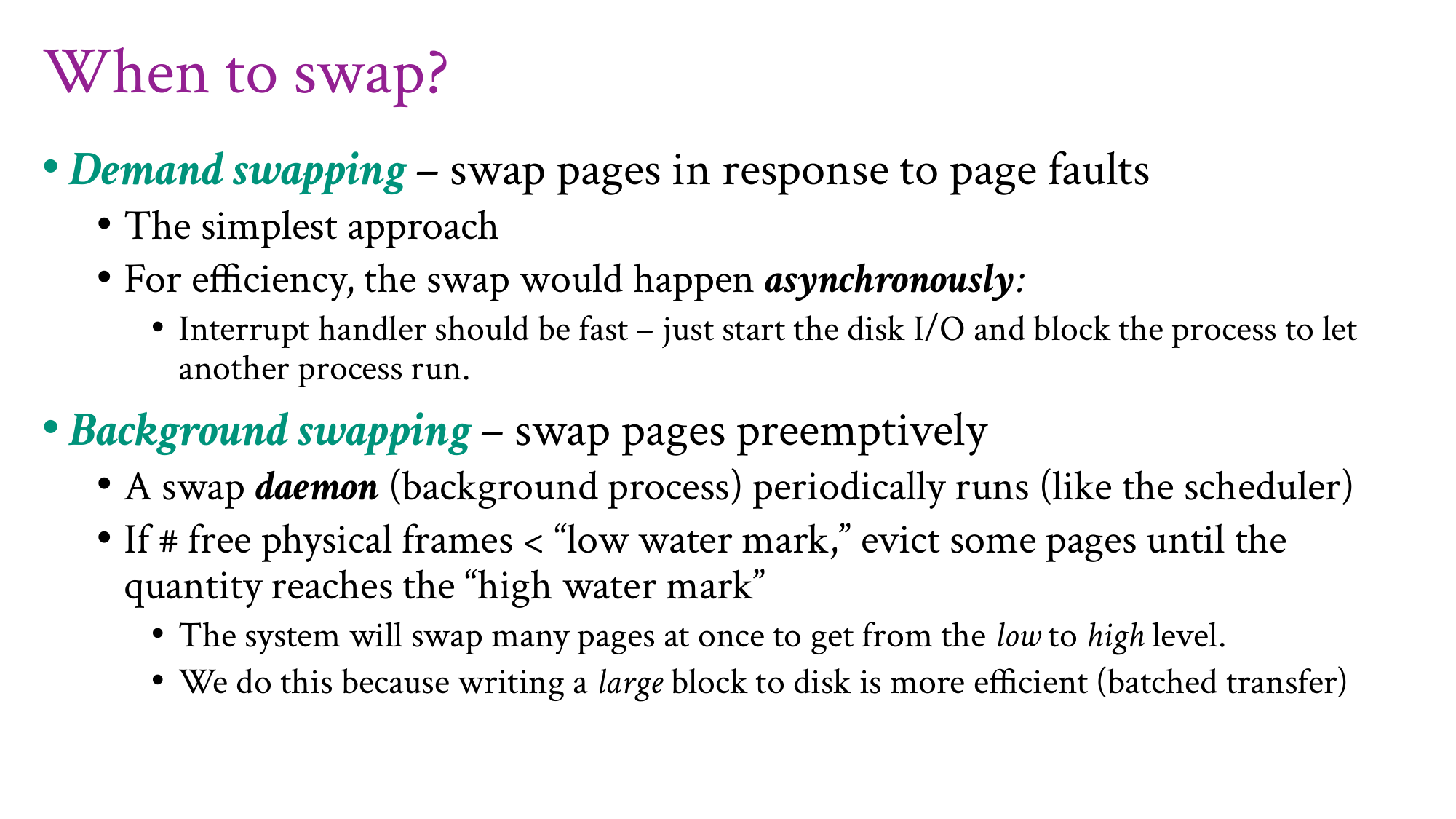

# When to swap?
Demand swapping – swap pages in response to page faults
The simplest approach
For efficiency, the swap would happen asynchronously:
Interrupt handler should be fast – just start the disk I/O and block the process to let another process run.
Background swapping – swap pages preemptively
A swap daemon (background process) periodically runs (like the scheduler)
If # free physical frames < “low water mark,” evict some pages until the quantity reaches the “high water mark”
The system will swap many pages at once to get from the low to high level.
We do this because writing a large block to disk is more efficient (batched transfer)